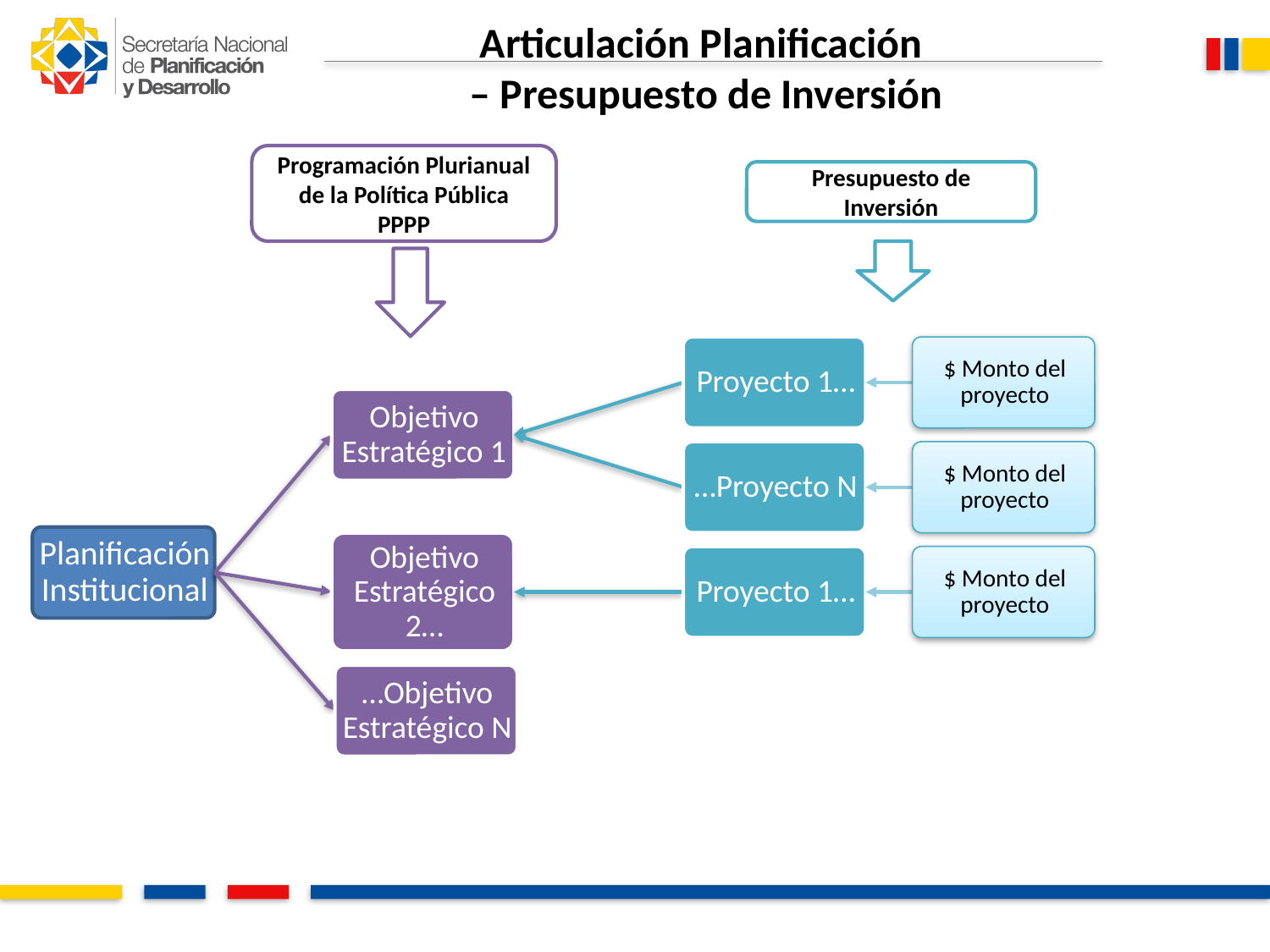

Articulación Planificación
– Presupuesto de Inversión
Programación Plurianual de la Política Pública
PPPP
Presupuesto de Inversión

Planificación Institucional

Objetivo Estratégico 1

Proyecto 1…

$ Monto del proyecto

…Proyecto N

$ Monto del proyecto

Objetivo Estratégico 2…

Proyecto 1…

$ Monto del proyecto

…Objetivo Estratégico N